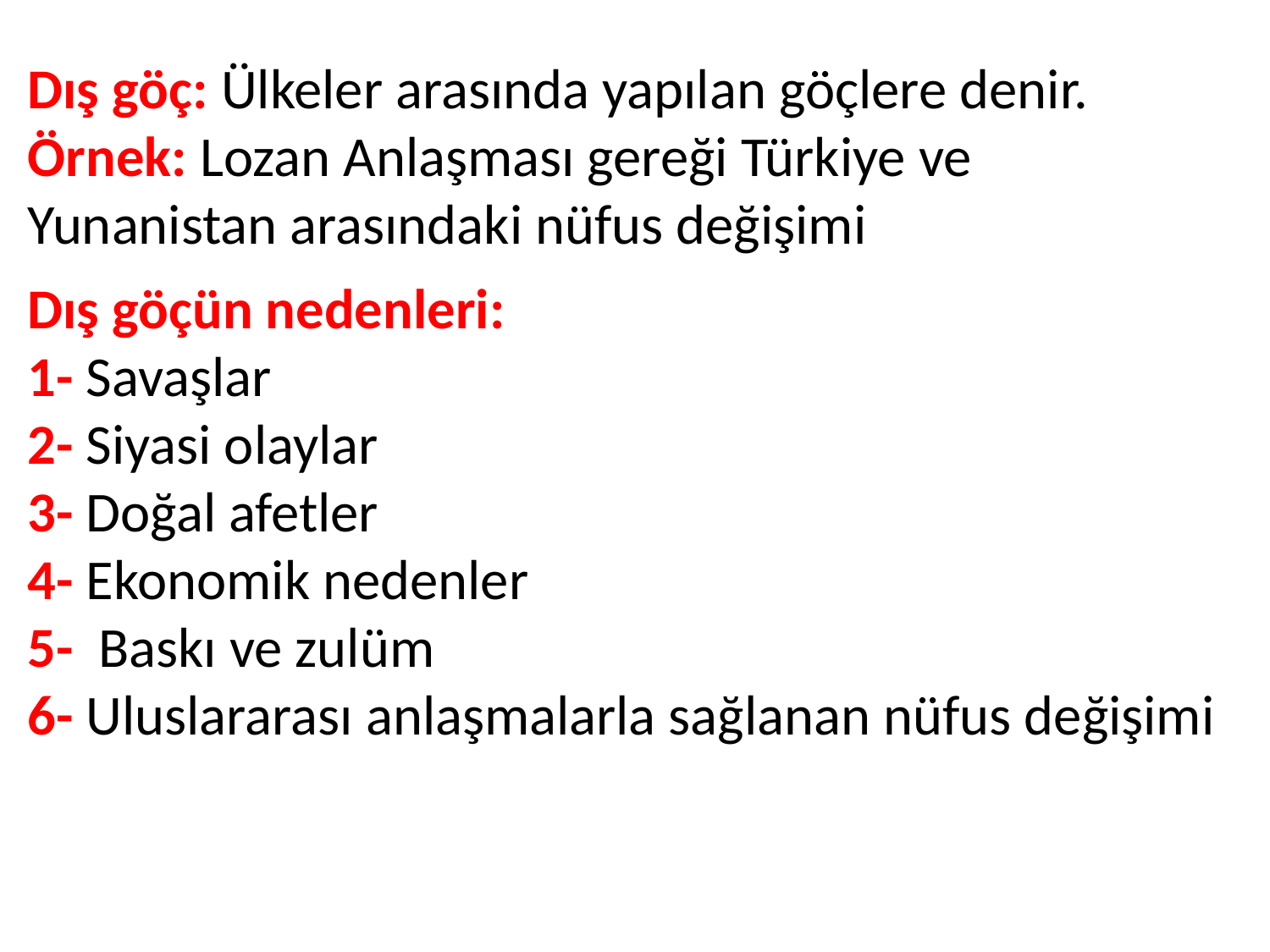

Dış göç: Ülkeler arasında yapılan göçlere denir. Örnek: Lozan Anlaşması gereği Türkiye ve Yunanistan arasındaki nüfus değişimi
Dış göçün nedenleri:
1- Savaşlar
2- Siyasi olaylar
3- Doğal afetler
4- Ekonomik nedenler
5-  Baskı ve zulüm
6- Uluslararası anlaşmalarla sağlanan nüfus değişimi